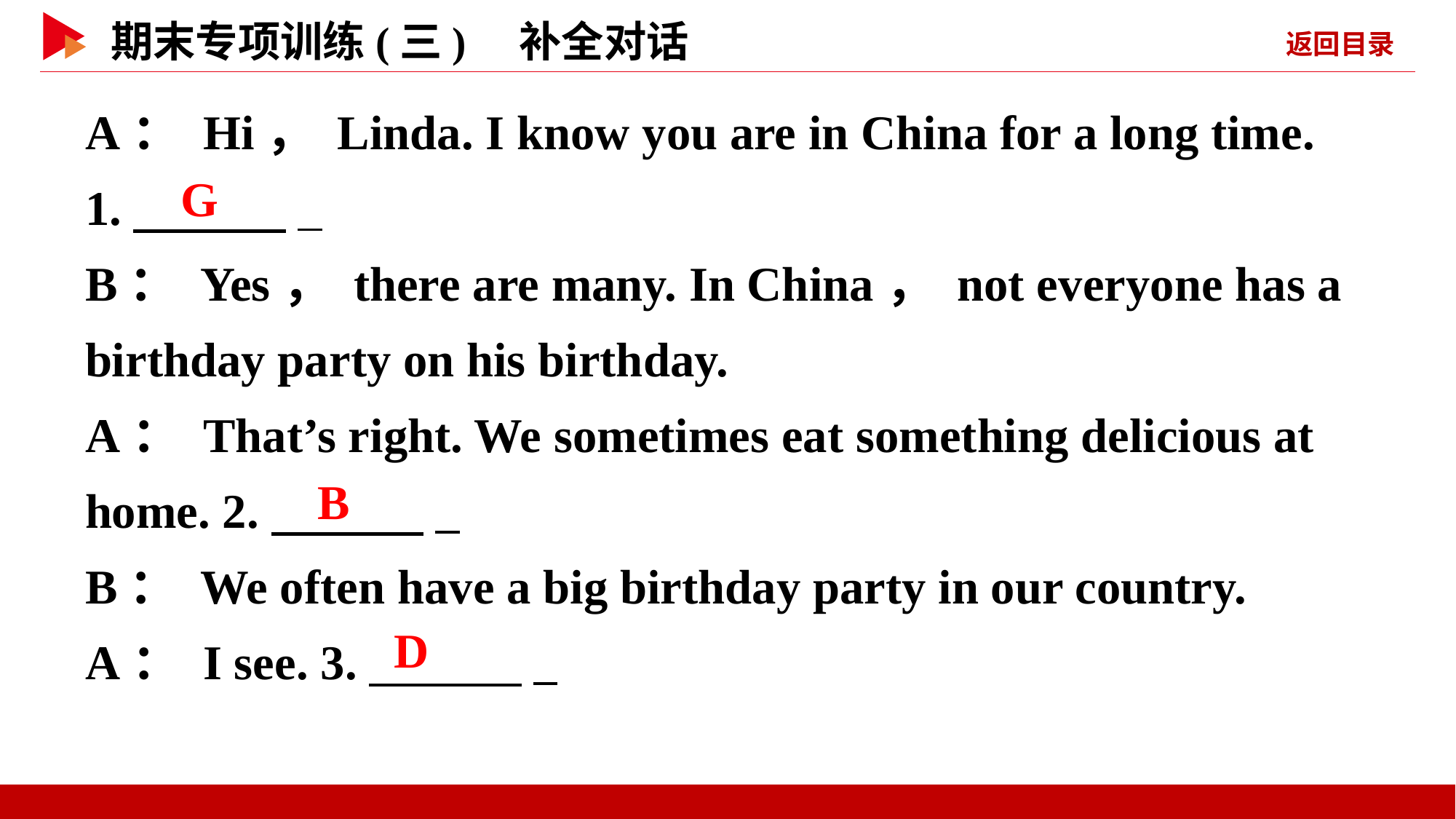

A： Hi， Linda. I know you are in China for a long time.
1.　  　   _
B： Yes， there are many. In China， not everyone has a birthday party on his birthday.
A： That’s right. We sometimes eat something delicious at home. 2.　  　   _
B： We often have a big birthday party in our country.
A： I see. 3.　  　   _
　G
　B
　D